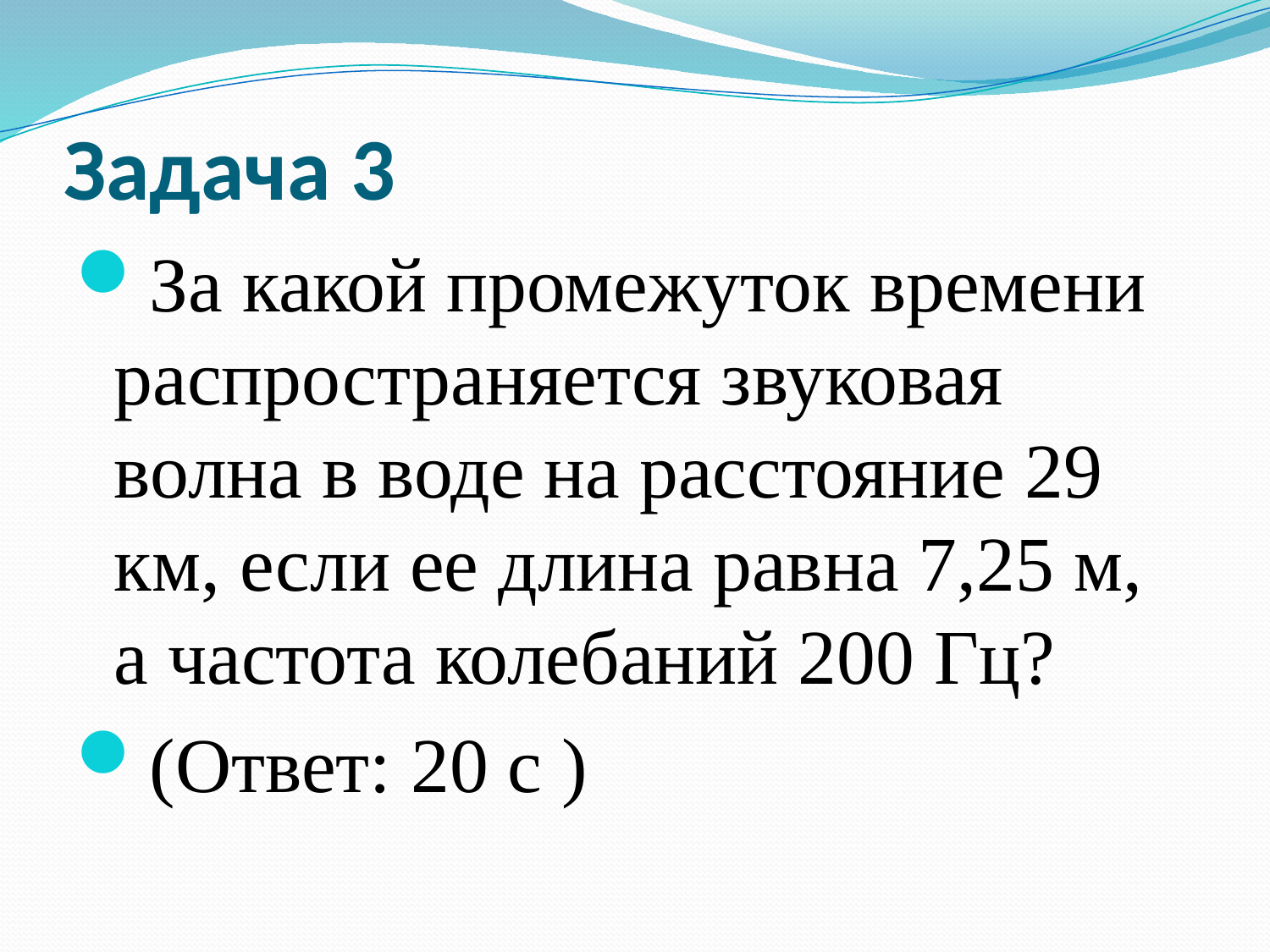

# Задача 3
За какой промежуток времени распространяется звуковая волна в воде на расстояние 29 км, если ее длина равна 7,25 м, а частота колебаний 200 Гц?
(Ответ: 20 с )